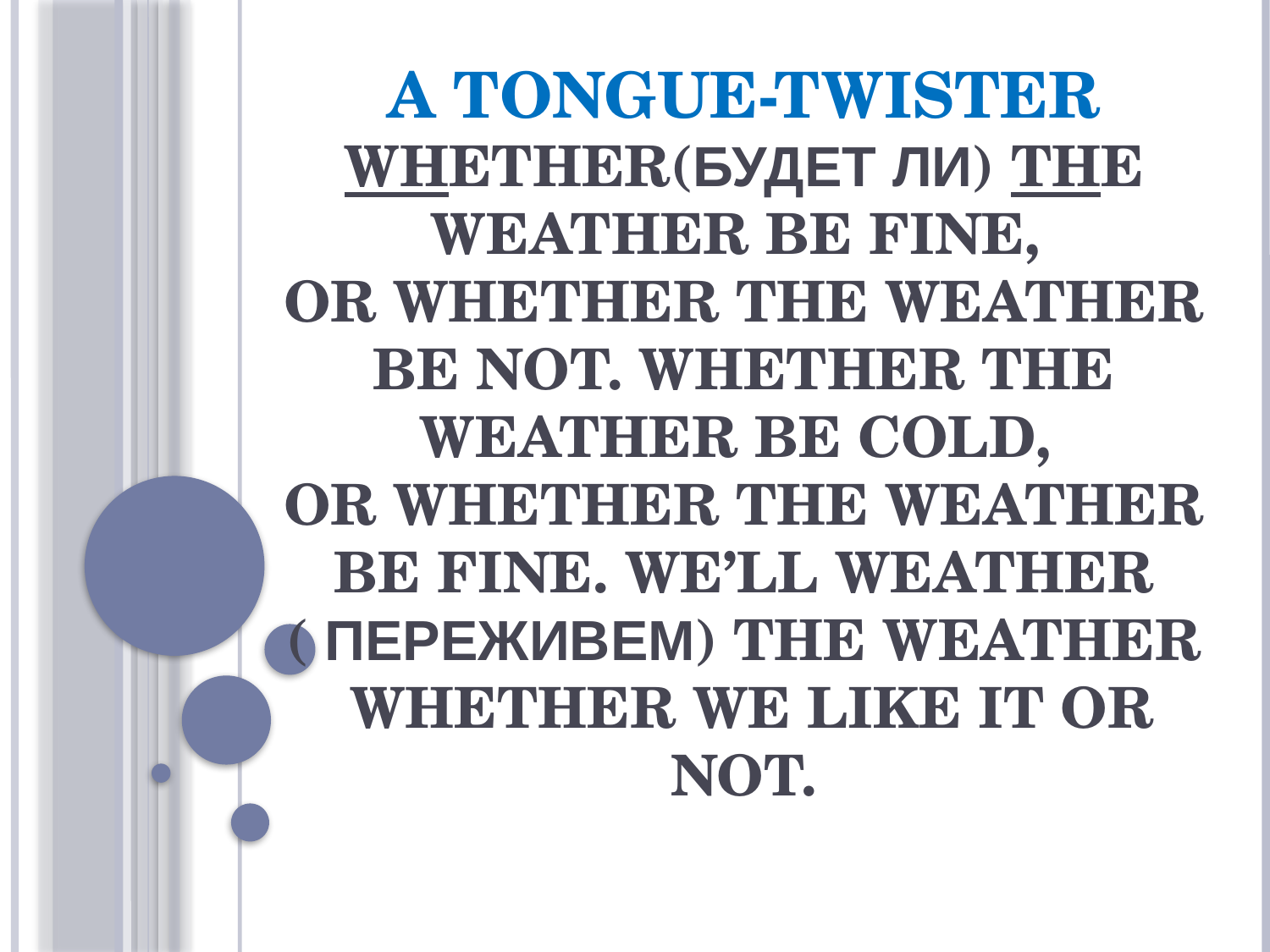

# A tongue-twister Whether(будет ли) the weather be fine, or whether the weather be not. Whether the weather be cold, or whether the weather be fine. We’ll weather ( переживем) the weather whether we like it or not.